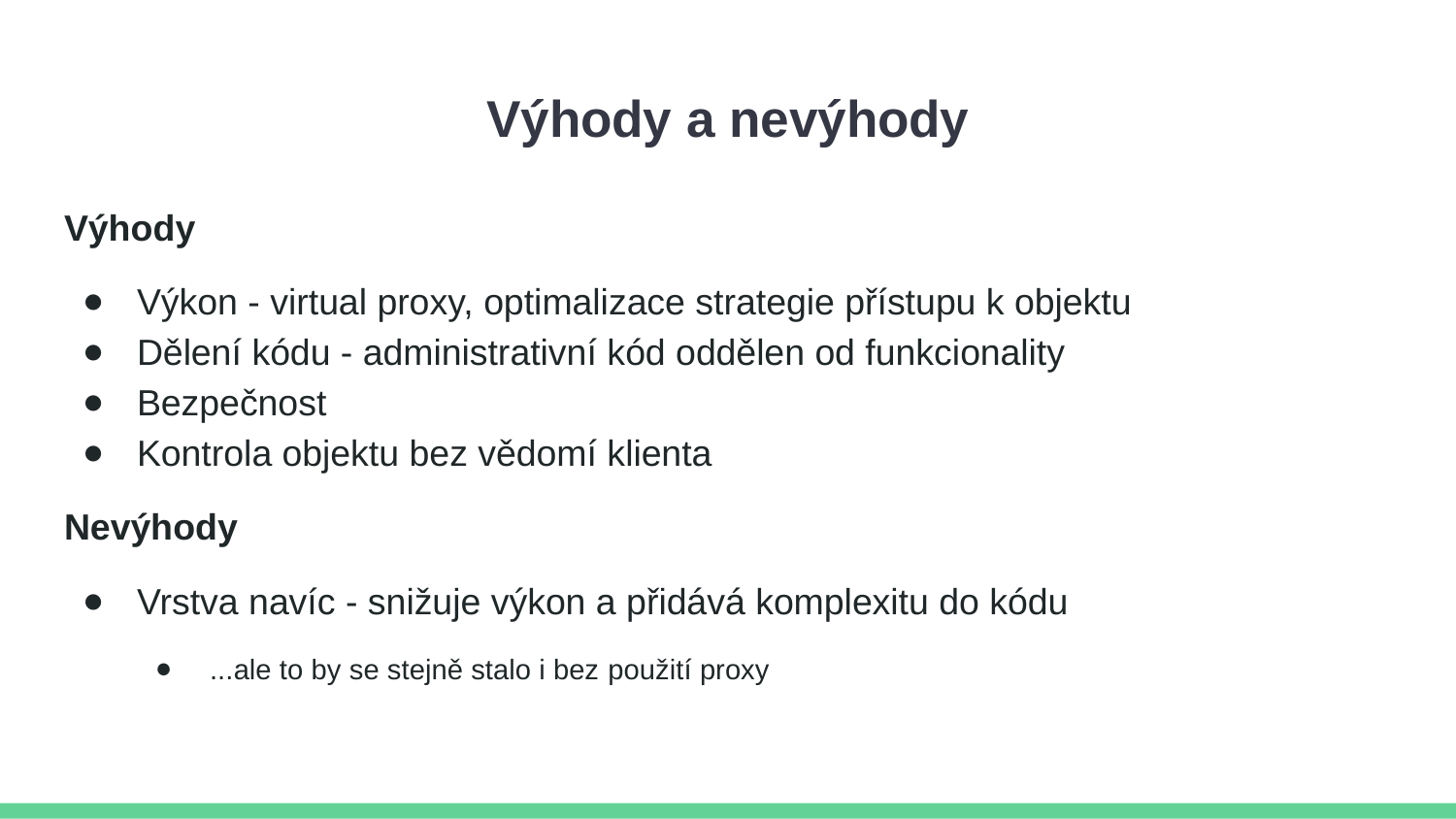

# Výhody a nevýhody
Výhody
Výkon - virtual proxy, optimalizace strategie přístupu k objektu
Dělení kódu - administrativní kód oddělen od funkcionality
Bezpečnost
Kontrola objektu bez vědomí klienta
Nevýhody
Vrstva navíc - snižuje výkon a přidává komplexitu do kódu
...ale to by se stejně stalo i bez použití proxy